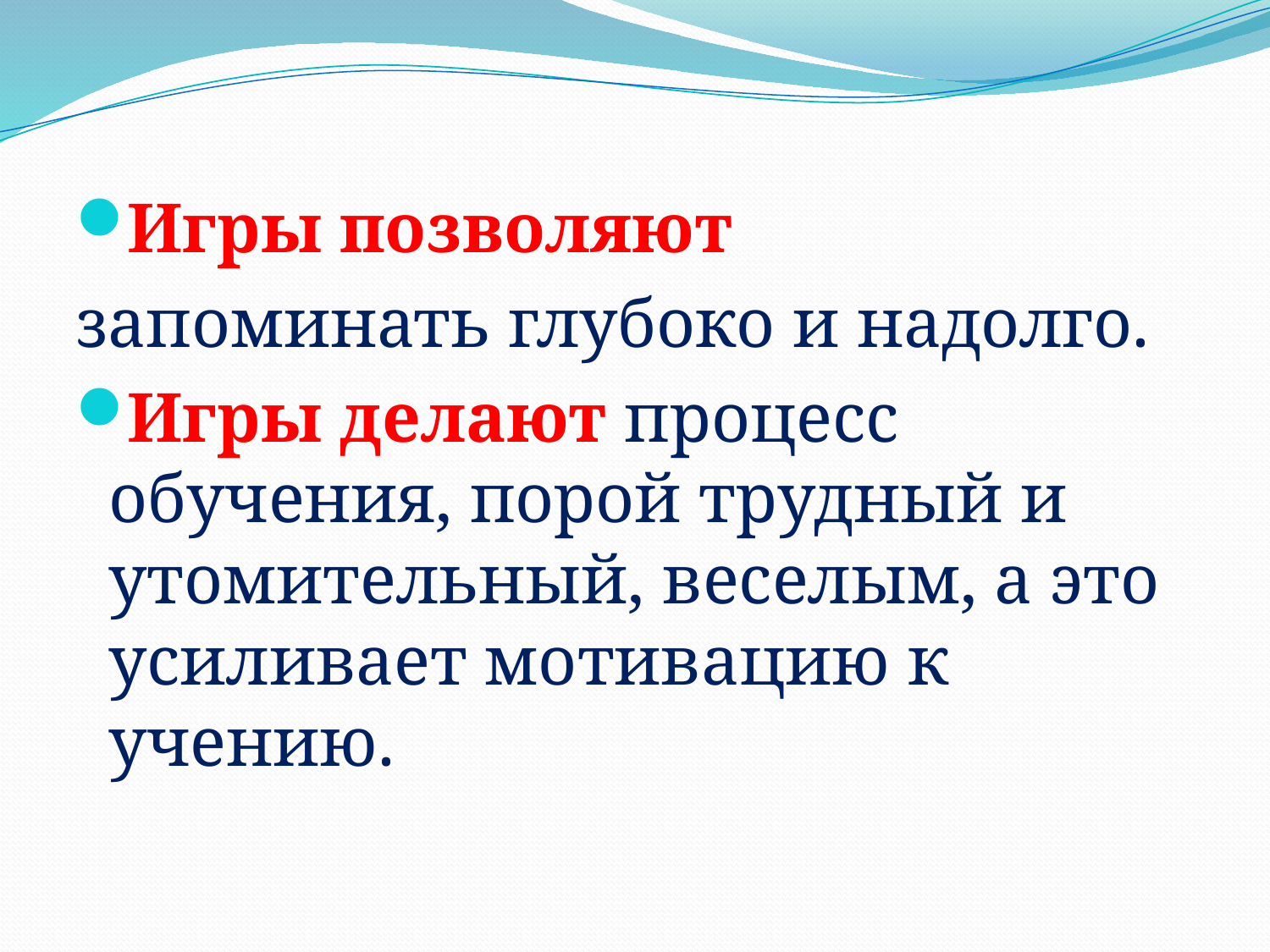

Игры позволяют
запоминать глубоко и надолго.
Игры делают процесс обучения, порой трудный и утомительный, веселым, а это усиливает мотивацию к учению.